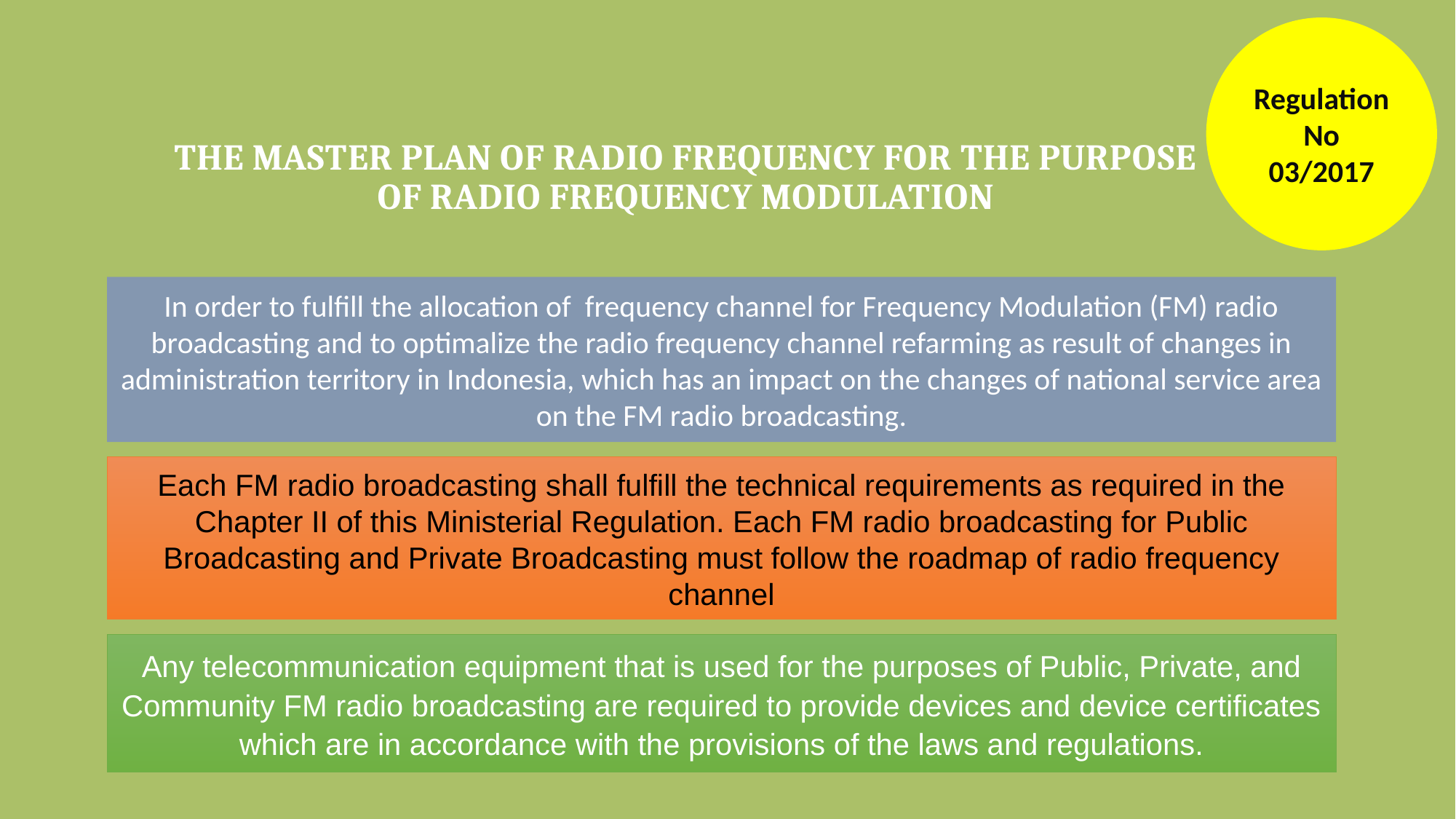

Regulation No 03/2017
# THE MASTER PLAN OF RADIO FREQUENCY FOR THE PURPOSE OF RADIO FREQUENCY MODULATION
In order to fulfill the allocation of  frequency channel for Frequency Modulation (FM) radio broadcasting and to optimalize the radio frequency channel refarming as result of changes in administration territory in Indonesia, which has an impact on the changes of national service area on the FM radio broadcasting.
Each FM radio broadcasting shall fulfill the technical requirements as required in the Chapter II of this Ministerial Regulation. Each FM radio broadcasting for Public Broadcasting and Private Broadcasting must follow the roadmap of radio frequency channel
Any telecommunication equipment that is used for the purposes of Public, Private, and Community FM radio broadcasting are required to provide devices and device certificates which are in accordance with the provisions of the laws and regulations.